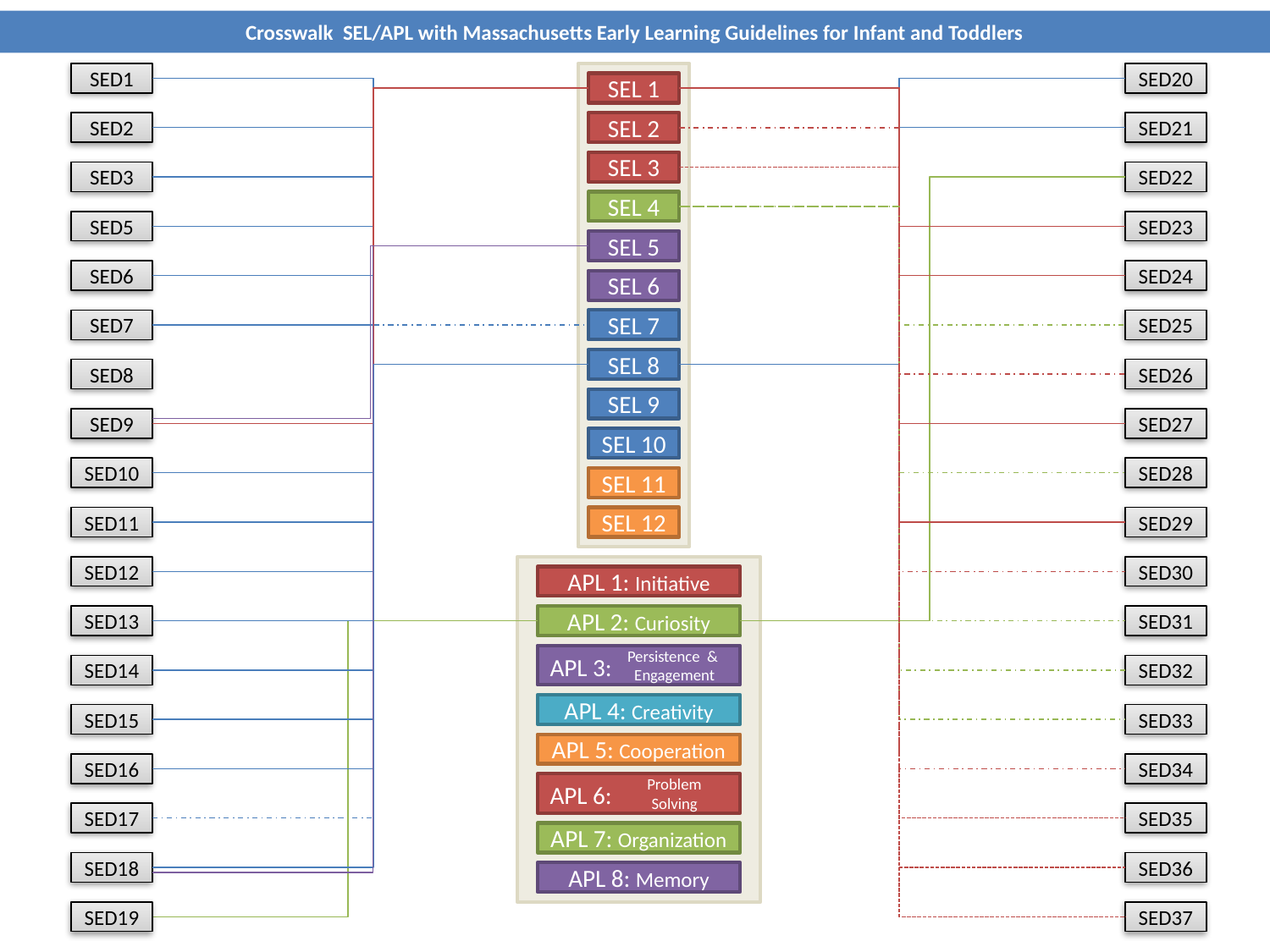

Crosswalk  SEL/APL with Massachusetts Early Learning Guidelines for Infant and Toddlers
SED1

SEL 1
SEL 2
SEL 3
SEL 4
SEL 5
SEL 6
SEL 7
SEL 8
SEL 9
SEL 10
SEL 11
SEL 12
SED20
SED2
SED21
SED3
SED22
SED5
SED23
SED6
SED24
SED7
SED25
SED8
SED26
SED9
SED27
SED10
SED28
SED11
SED29
SED12

APL 1: Initiative
APL 2: Curiosity
APL 3:

Persistence  &
Engagement
APL 4: Creativity
APL 5: Cooperation
APL 6:

Problem
Solving
APL 7: Organization
APL 8: Memory
SED30
SED13
SED31
SED14
SED32
SED15
SED33
SED16
SED34
SED17
SED35
SED18
SED36

SED19
SED37